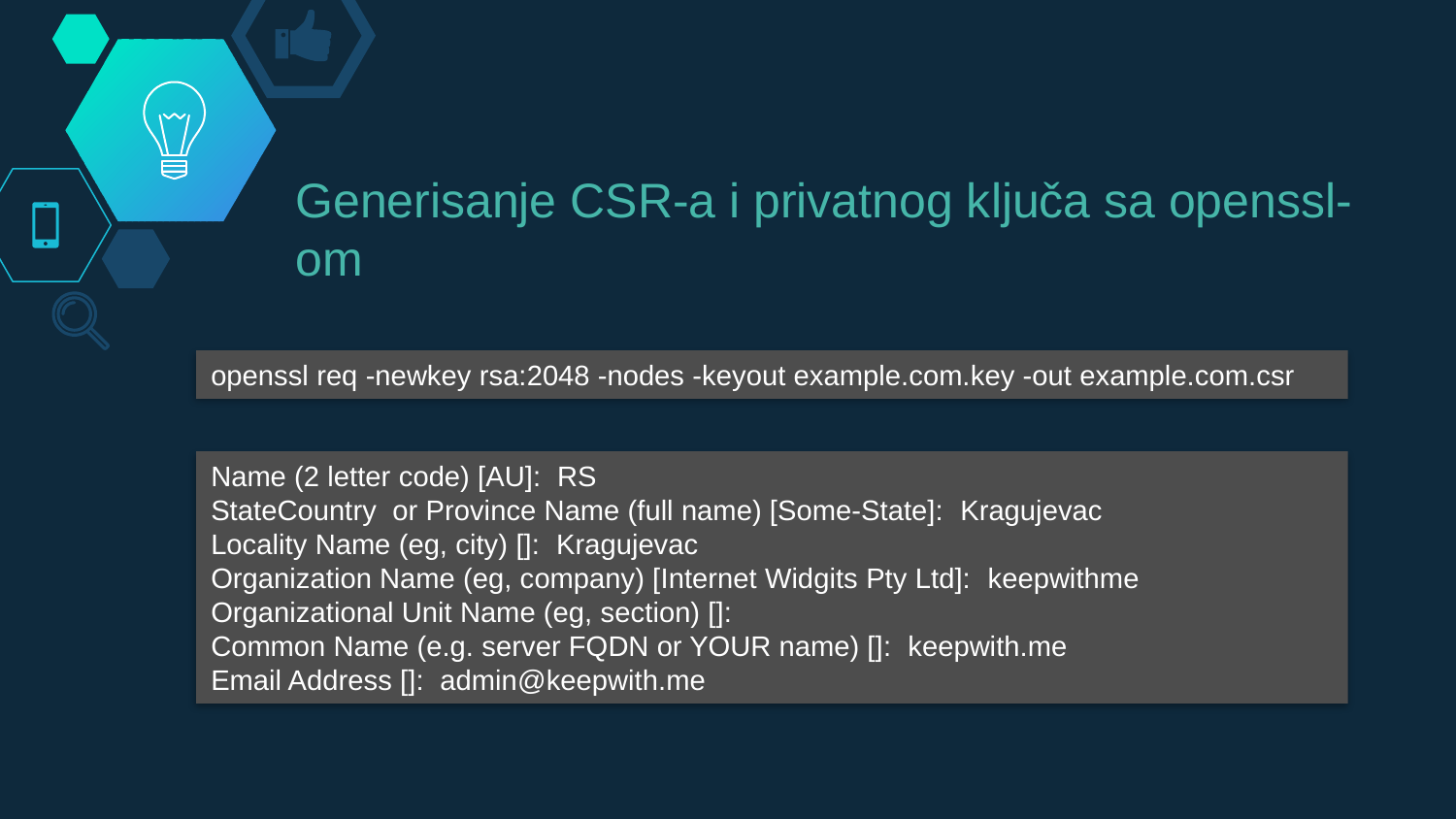

Generisanje CSR-a i privatnog ključa sa openssl-om
openssl req -newkey rsa:2048 -nodes -keyout example.com.key -out example.com.csr
Name (2 letter code) [AU]:  RS
StateCountry  or Province Name (full name) [Some-State]:  Kragujevac
Locality Name (eg, city) []:  Kragujevac
Organization Name (eg, company) [Internet Widgits Pty Ltd]:  keepwithme
Organizational Unit Name (eg, section) []:
Common Name (e.g. server FQDN or YOUR name) []:  keepwith.me
Email Address []:  admin@keepwith.me